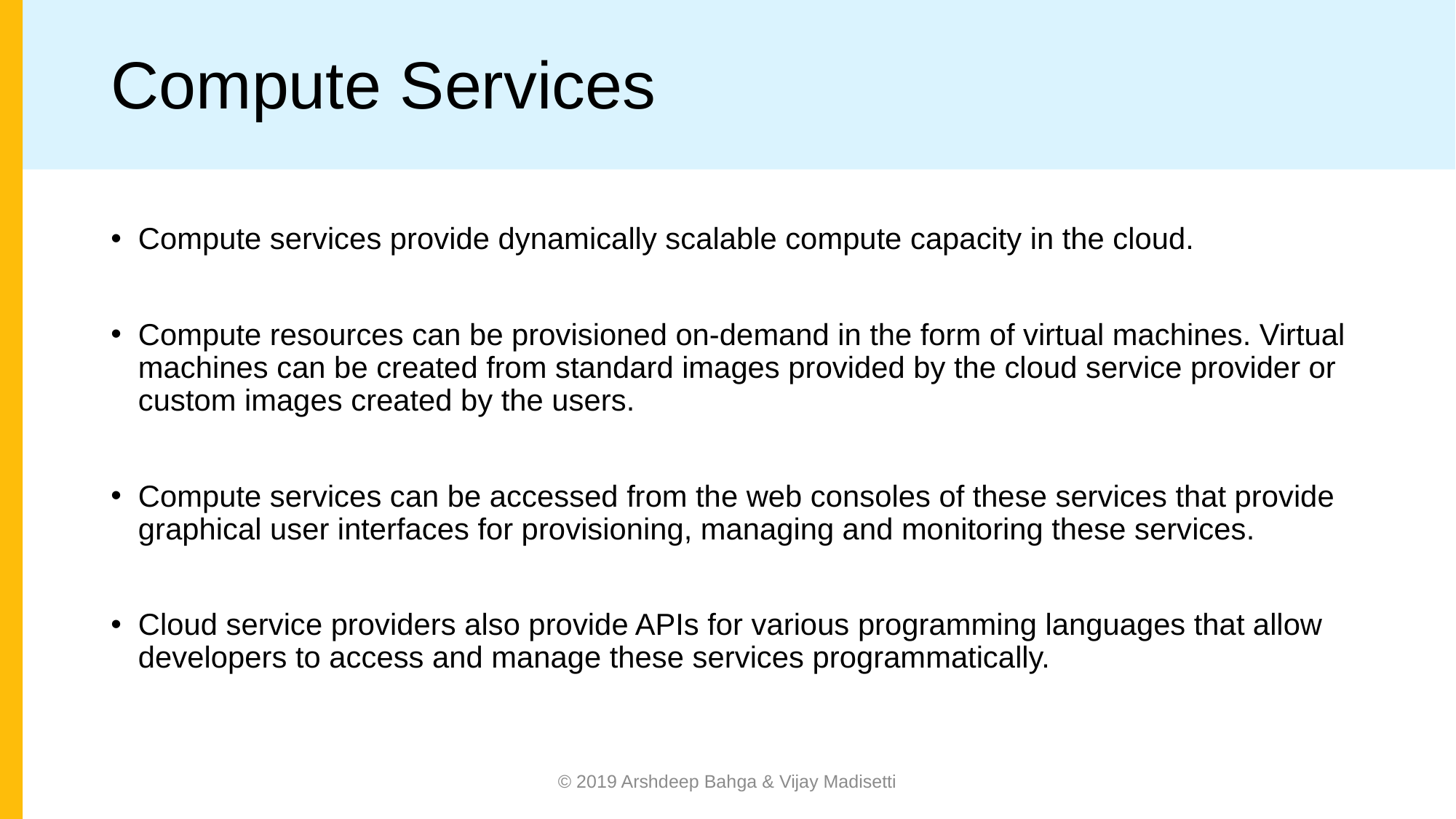

# Compute Services
Compute services provide dynamically scalable compute capacity in the cloud.

Compute resources can be provisioned on-demand in the form of virtual machines. Virtual machines can be created from standard images provided by the cloud service provider or custom images created by the users.

Compute services can be accessed from the web consoles of these services that provide graphical user interfaces for provisioning, managing and monitoring these services.

Cloud service providers also provide APIs for various programming languages that allow developers to access and manage these services programmatically.
© 2019 Arshdeep Bahga & Vijay Madisetti